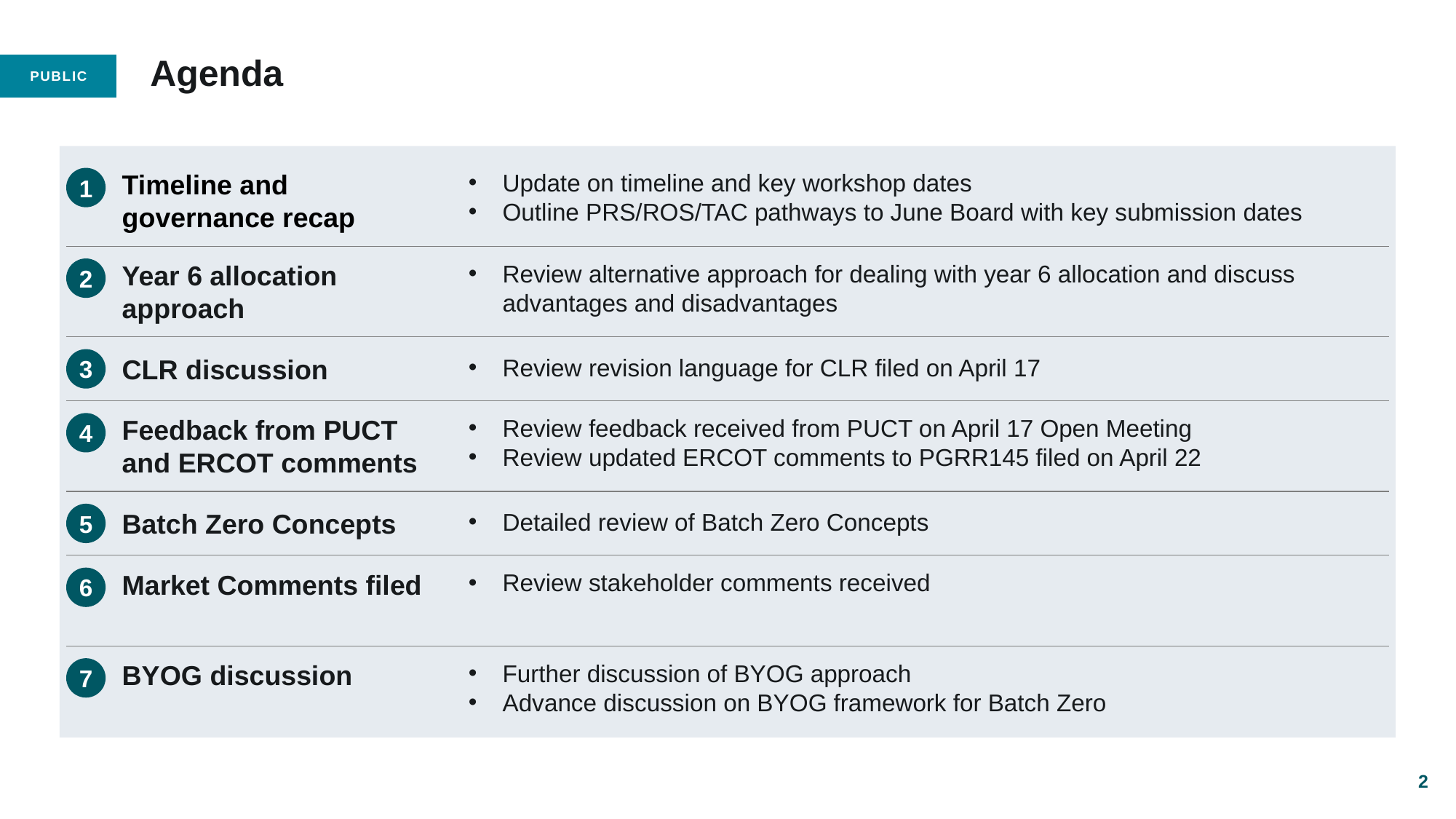

# Agenda

1
Timeline and governance recap
Update on timeline and key workshop dates
Outline PRS/ROS/TAC pathways to June Board with key submission dates
2
Year 6 allocation approach
Review alternative approach for dealing with year 6 allocation and discuss advantages and disadvantages
3
CLR discussion
Review revision language for CLR filed on April 17
4
Feedback from PUCT and ERCOT comments
Review feedback received from PUCT on April 17 Open Meeting
Review updated ERCOT comments to PGRR145 filed on April 22
5
Batch Zero Concepts
Detailed review of Batch Zero Concepts
6
Market Comments filed
Review stakeholder comments received
7
BYOG discussion
Further discussion of BYOG approach
Advance discussion on BYOG framework for Batch Zero
2